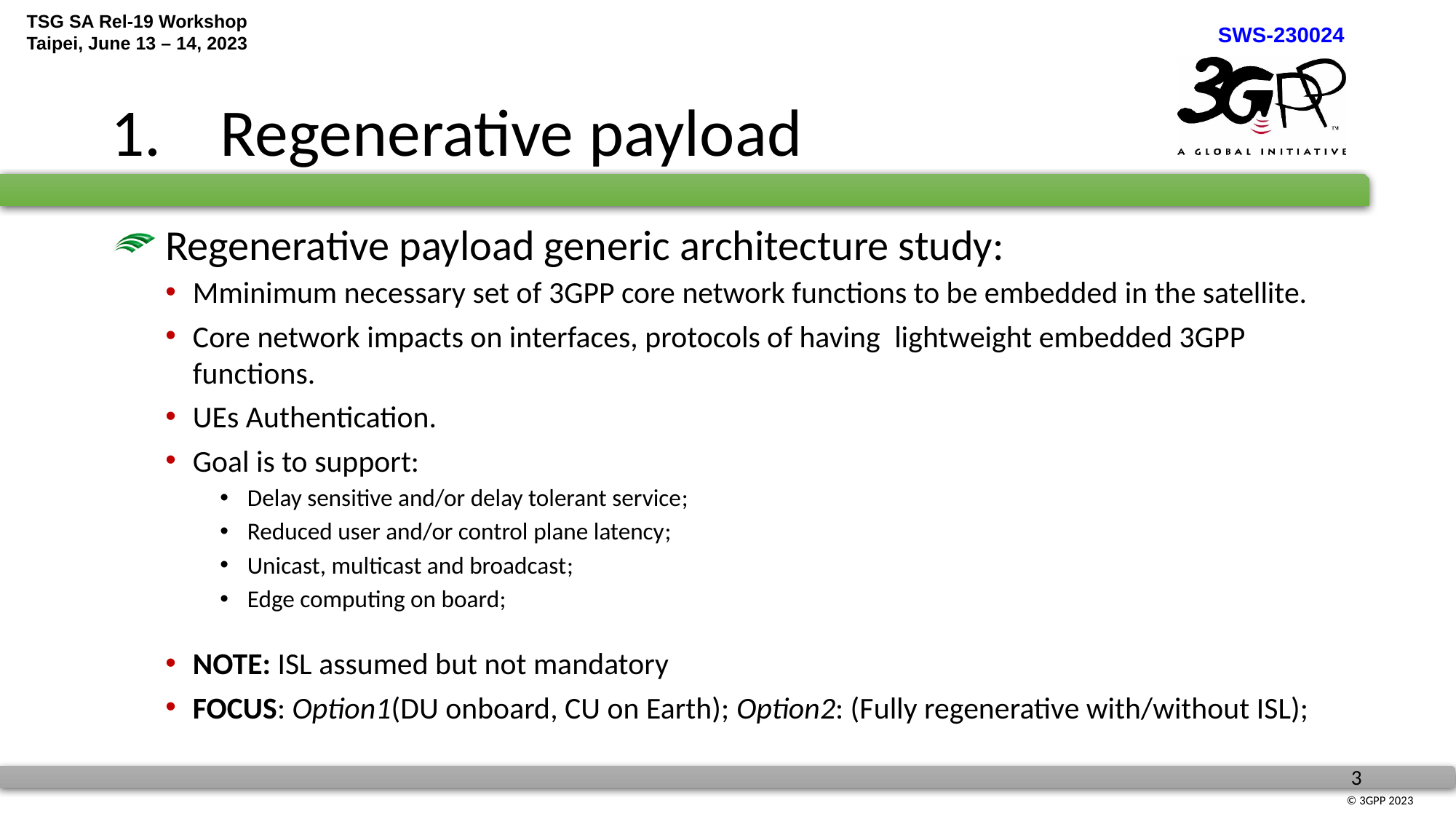

# 1.	Regenerative payload
 Regenerative payload generic architecture study:
Mminimum necessary set of 3GPP core network functions to be embedded in the satellite.
Core network impacts on interfaces, protocols of having  lightweight embedded 3GPP functions.
UEs Authentication.
Goal is to support:
Delay sensitive and/or delay tolerant service;
Reduced user and/or control plane latency;
Unicast, multicast and broadcast;
Edge computing on board;

NOTE: ISL assumed but not mandatory
FOCUS: Option1(DU onboard, CU on Earth); Option2: (Fully regenerative with/without ISL);